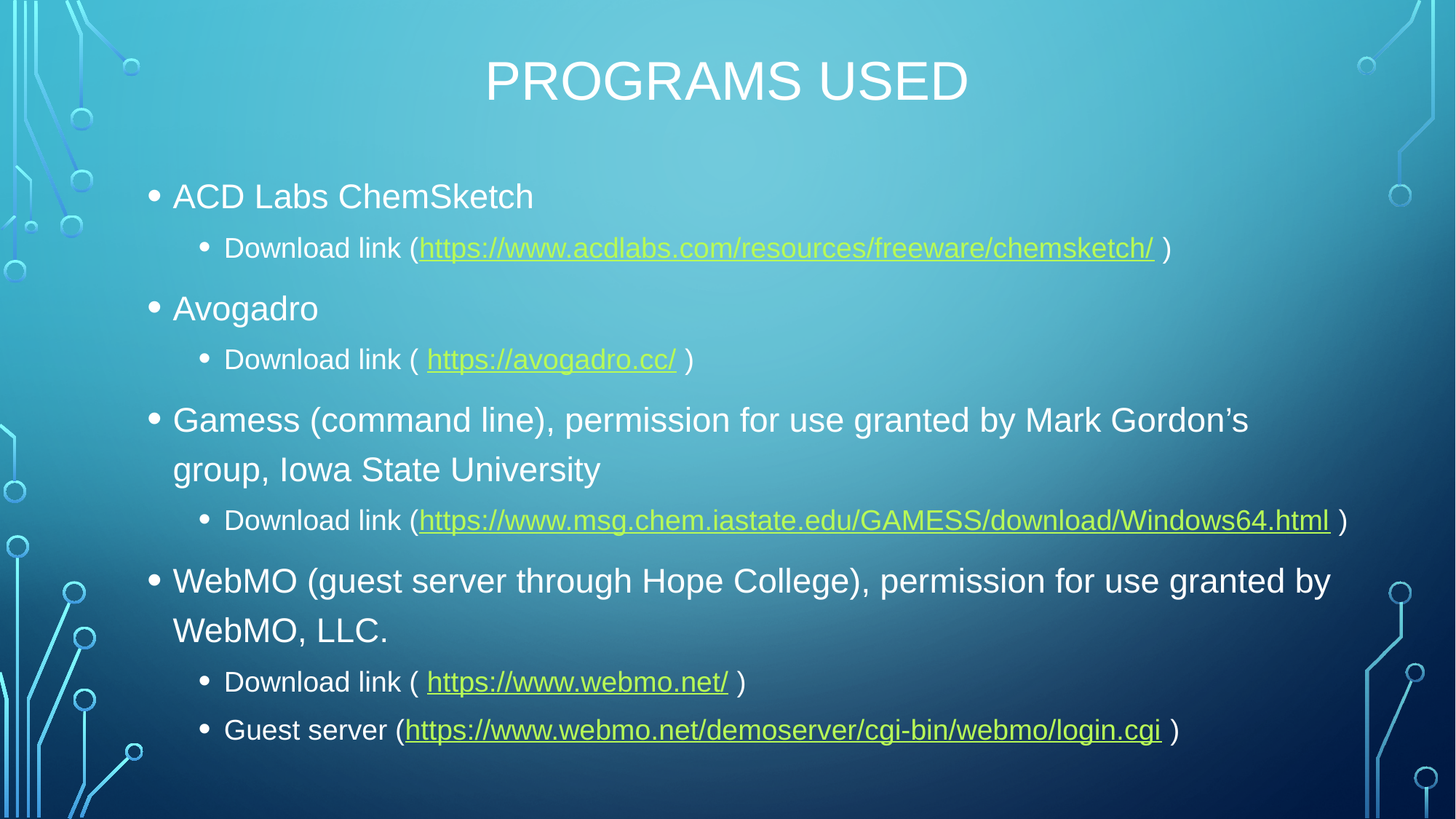

# Programs used
ACD Labs ChemSketch
Download link (https://www.acdlabs.com/resources/freeware/chemsketch/ )
Avogadro
Download link ( https://avogadro.cc/ )
Gamess (command line), permission for use granted by Mark Gordon’s group, Iowa State University
Download link (https://www.msg.chem.iastate.edu/GAMESS/download/Windows64.html )
WebMO (guest server through Hope College), permission for use granted by WebMO, LLC.
Download link ( https://www.webmo.net/ )
Guest server (https://www.webmo.net/demoserver/cgi-bin/webmo/login.cgi )